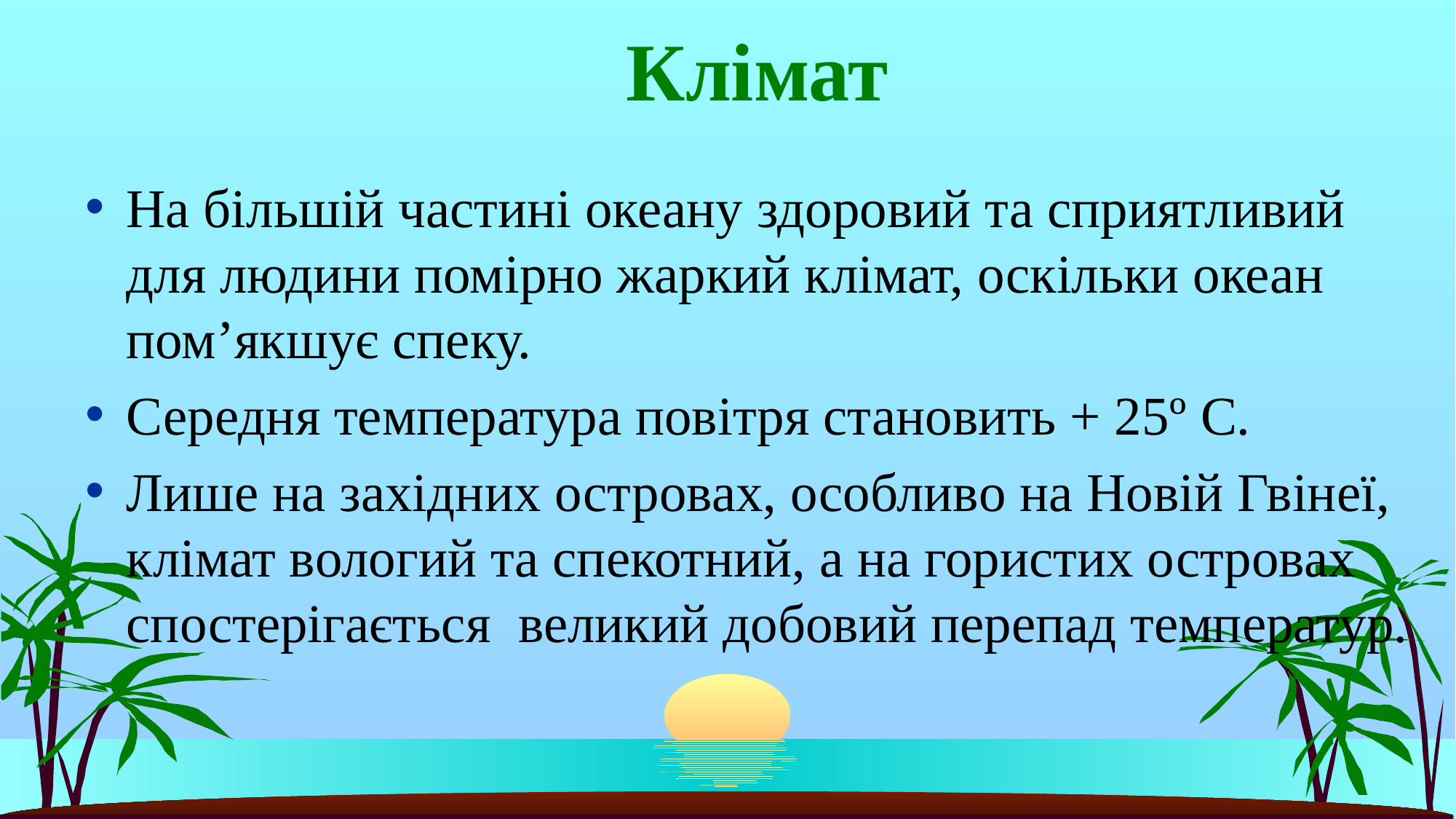

# Клімат
На більшій частині океану здоровий та сприятливий для людини помірно жаркий клімат, оскільки океан пом’якшує спеку.
Середня температура повітря становить + 25º С.
Лише на західних островах, особливо на Новій Гвінеї, клімат вологий та спекотний, а на гористих островах спостерігається  великий добовий перепад температур.